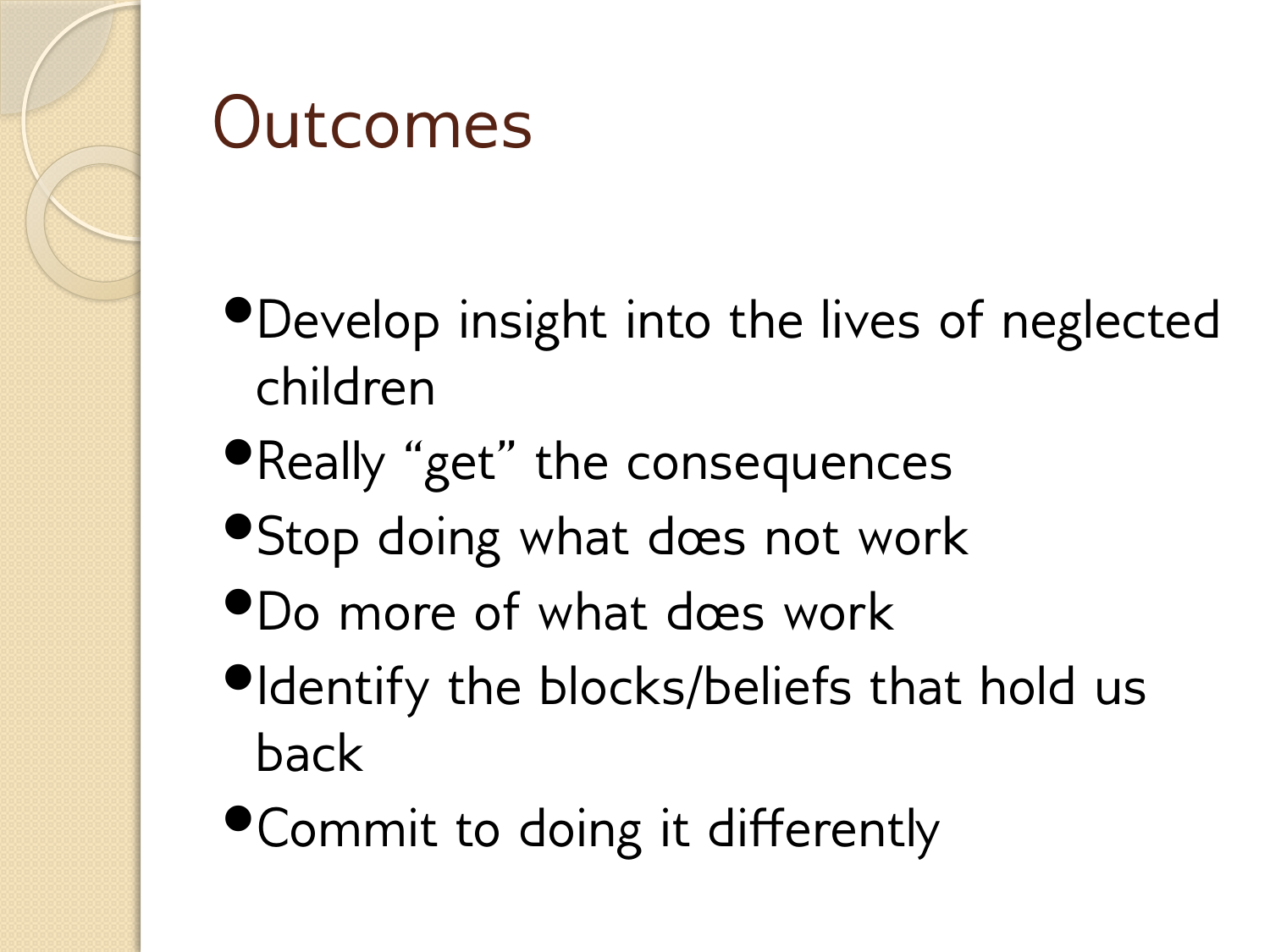

# Outcomes

Develop insight into the lives of neglected children
Really “get” the consequences
Stop doing what does not work
Do more of what does work
Identify the blocks/beliefs that hold us back
Commit to doing it differently